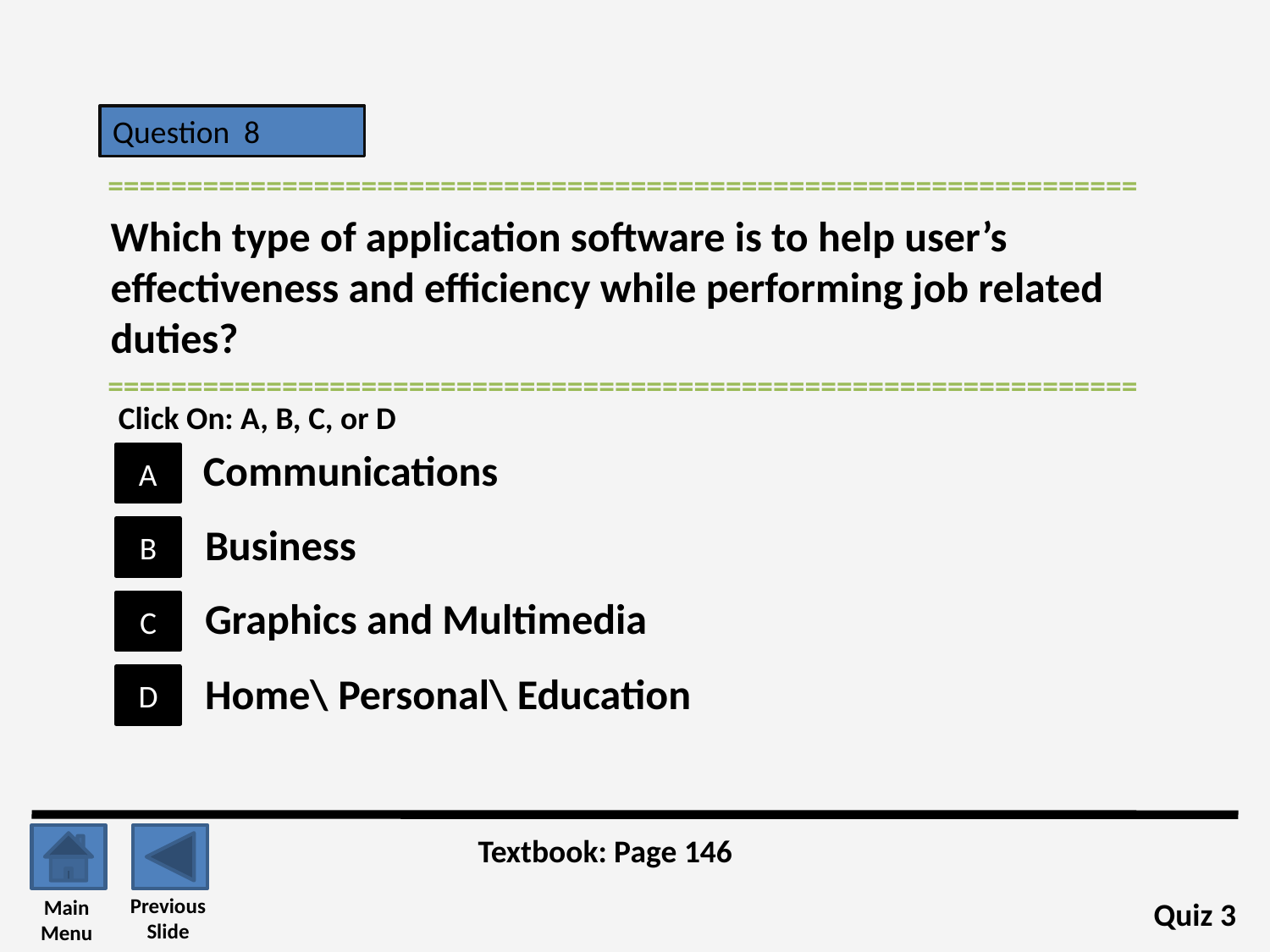

Question  8
=================================================================
Which type of application software is to help user’s effectiveness and efficiency while performing job related duties?
=================================================================
Click On: A, B, C, or D

Communications
A
Business
B
Graphics and Multimedia
C
Home\ Personal\ Education
D

Textbook: Page 146
Previous
Slide
Main
Menu
Quiz 3